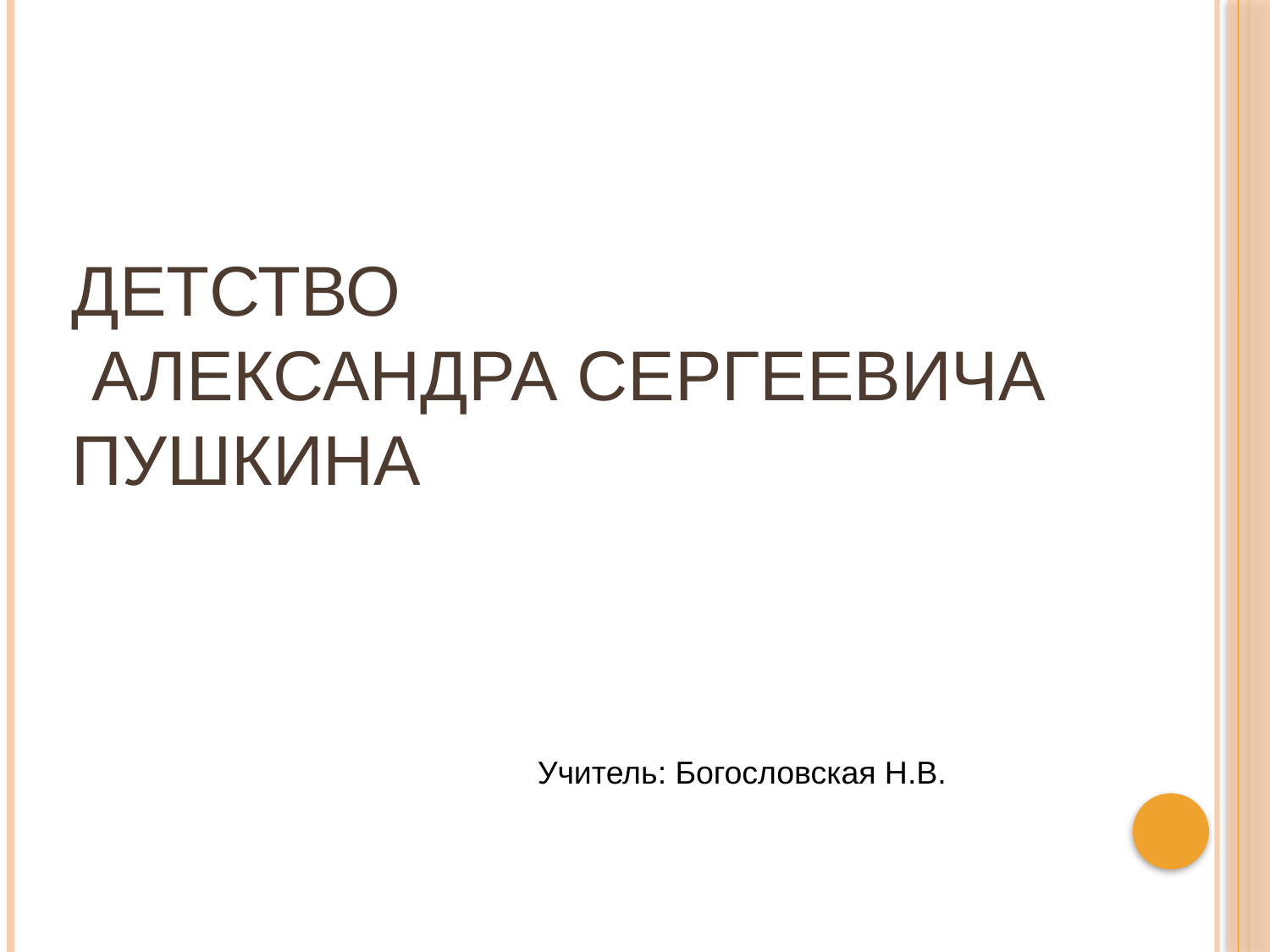

# Детство Александра Сергеевича Пушкина
Учитель: Богословская Н.В.